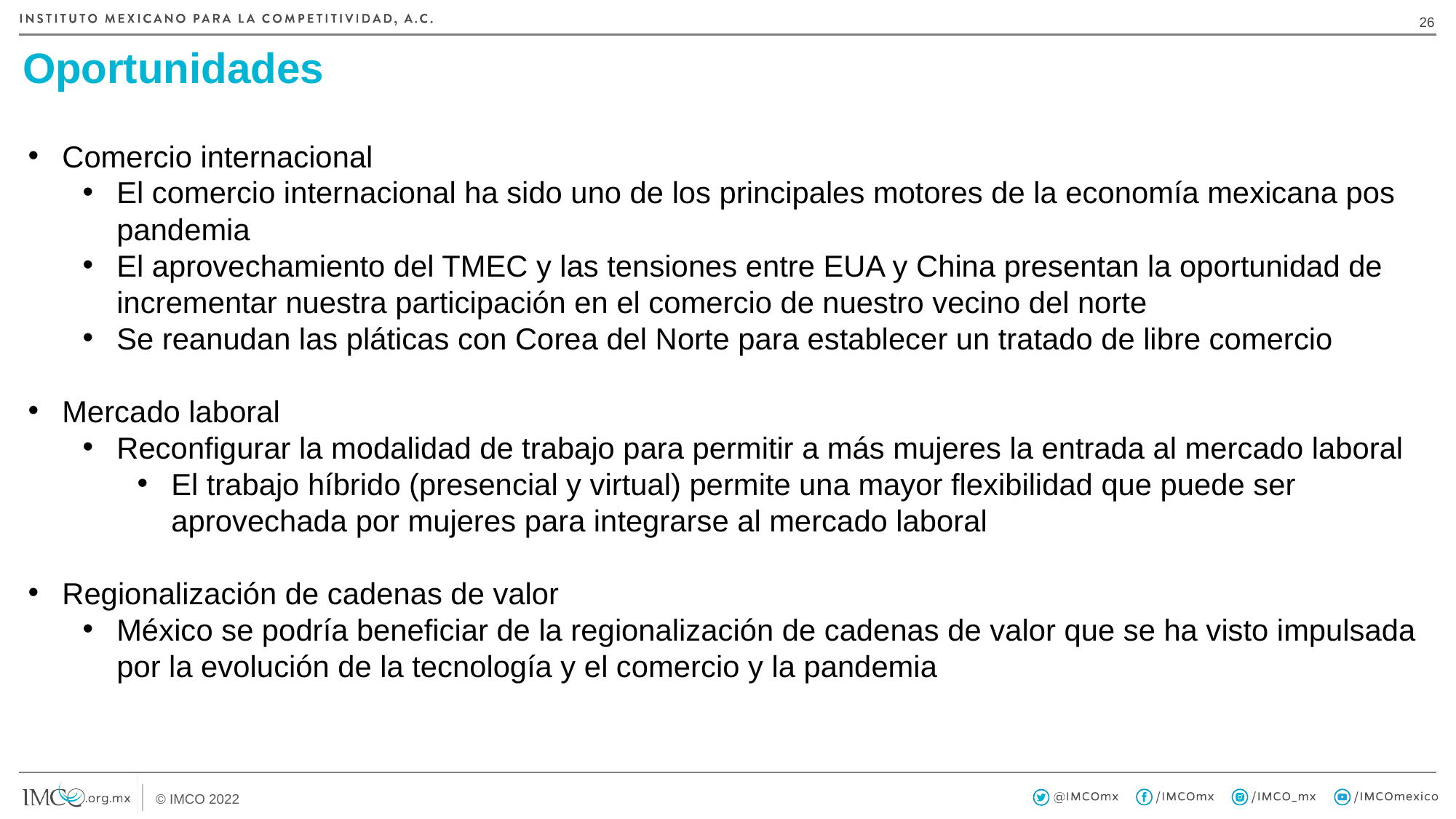

26
# Oportunidades
Comercio internacional
El comercio internacional ha sido uno de los principales motores de la economía mexicana pos pandemia
El aprovechamiento del TMEC y las tensiones entre EUA y China presentan la oportunidad de incrementar nuestra participación en el comercio de nuestro vecino del norte
Se reanudan las pláticas con Corea del Norte para establecer un tratado de libre comercio

Mercado laboral
Reconfigurar la modalidad de trabajo para permitir a más mujeres la entrada al mercado laboral
El trabajo híbrido (presencial y virtual) permite una mayor flexibilidad que puede ser aprovechada por mujeres para integrarse al mercado laboral

Regionalización de cadenas de valor
México se podría beneficiar de la regionalización de cadenas de valor que se ha visto impulsada por la evolución de la tecnología y el comercio y la pandemia